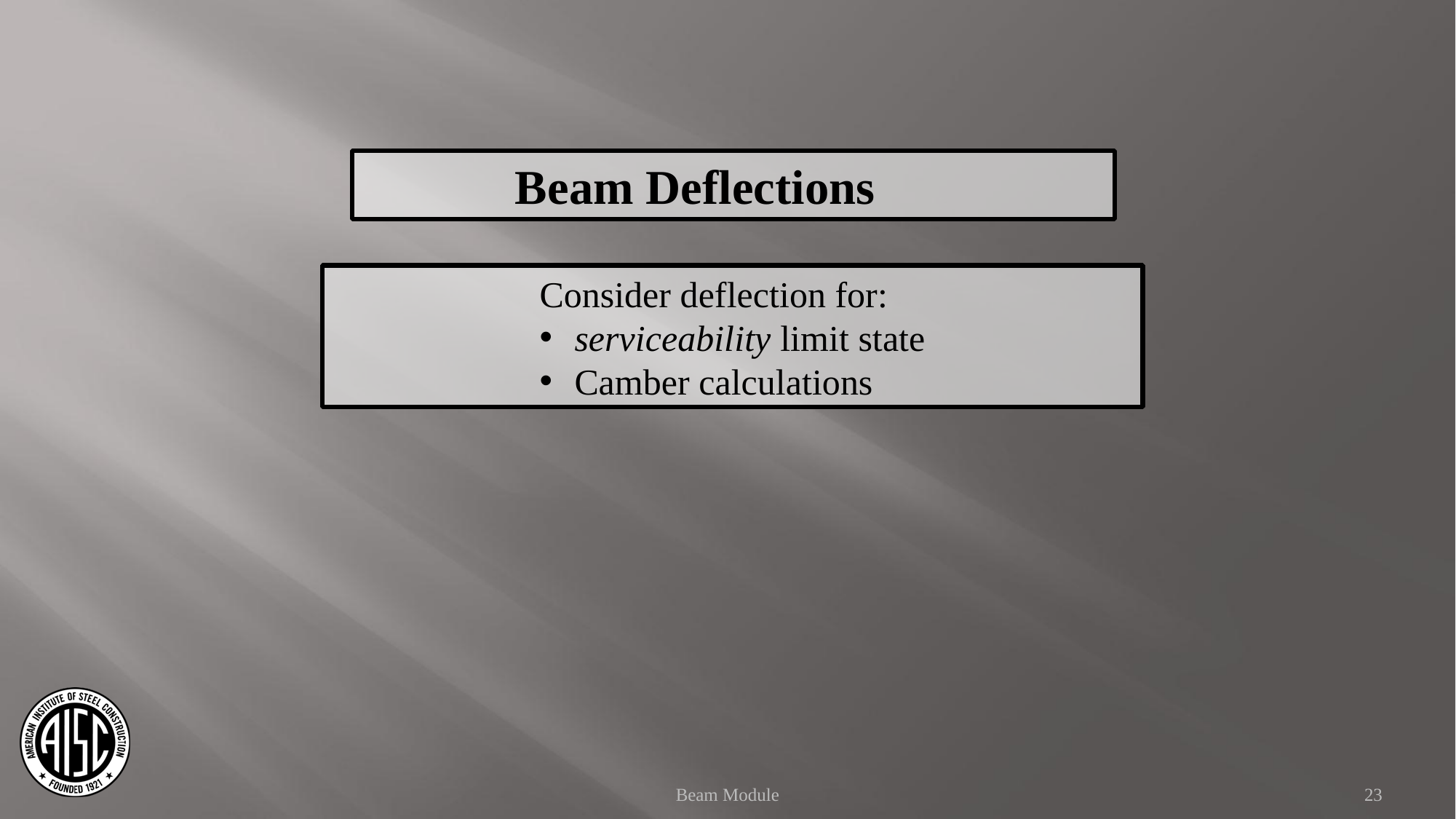

Beam Deflections
Consider deflection for:
 serviceability limit state
 Camber calculations
Beam Module
23